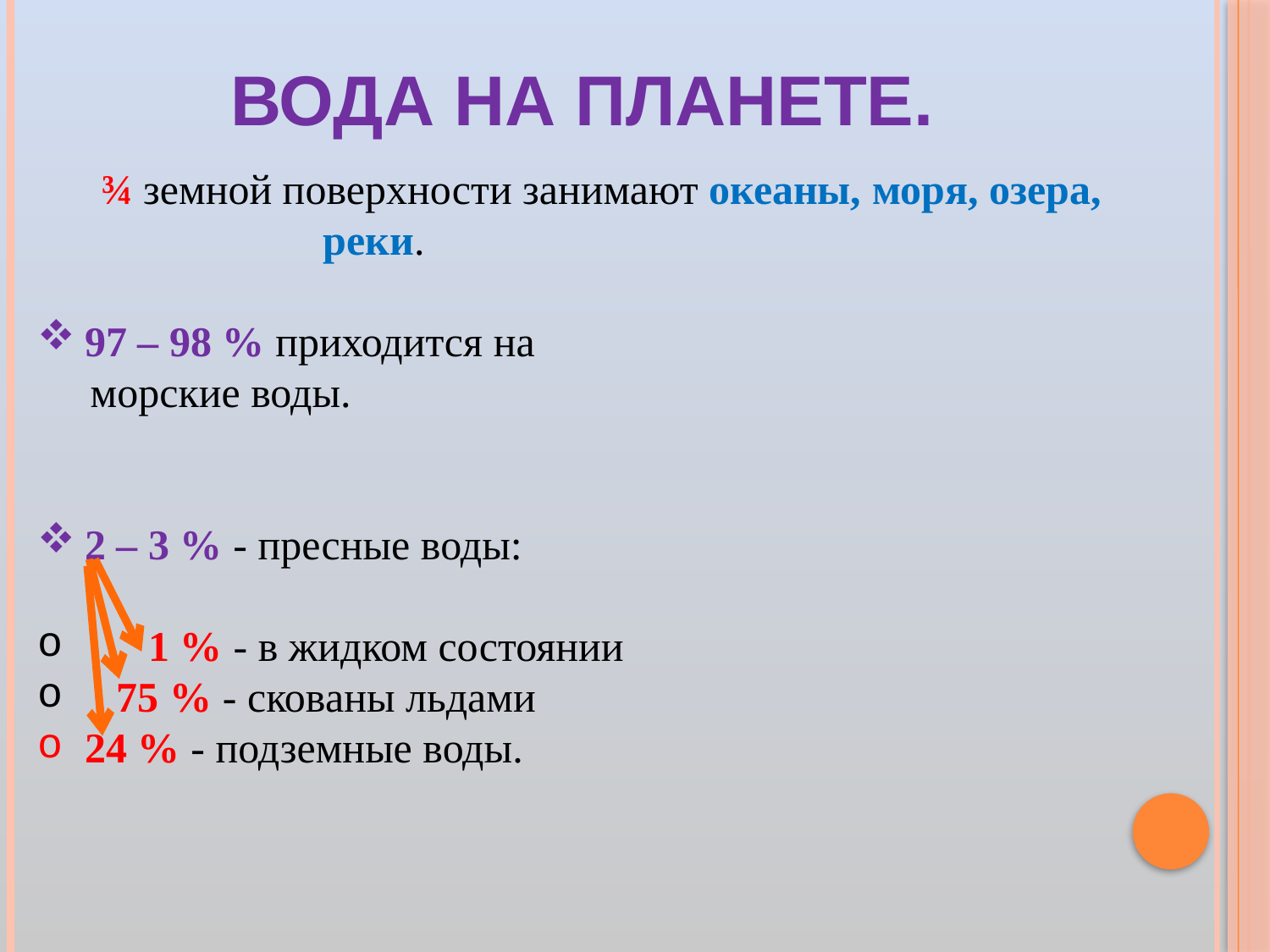

# Вода на планете.
      ¾ земной поверхности занимают океаны, моря, озера,
                           реки.

97 – 98 % приходится на
     морские воды.

2 – 3 % - пресные воды:

      1 % - в жидком состоянии
   75 % - скованы льдами
24 % - подземные воды.